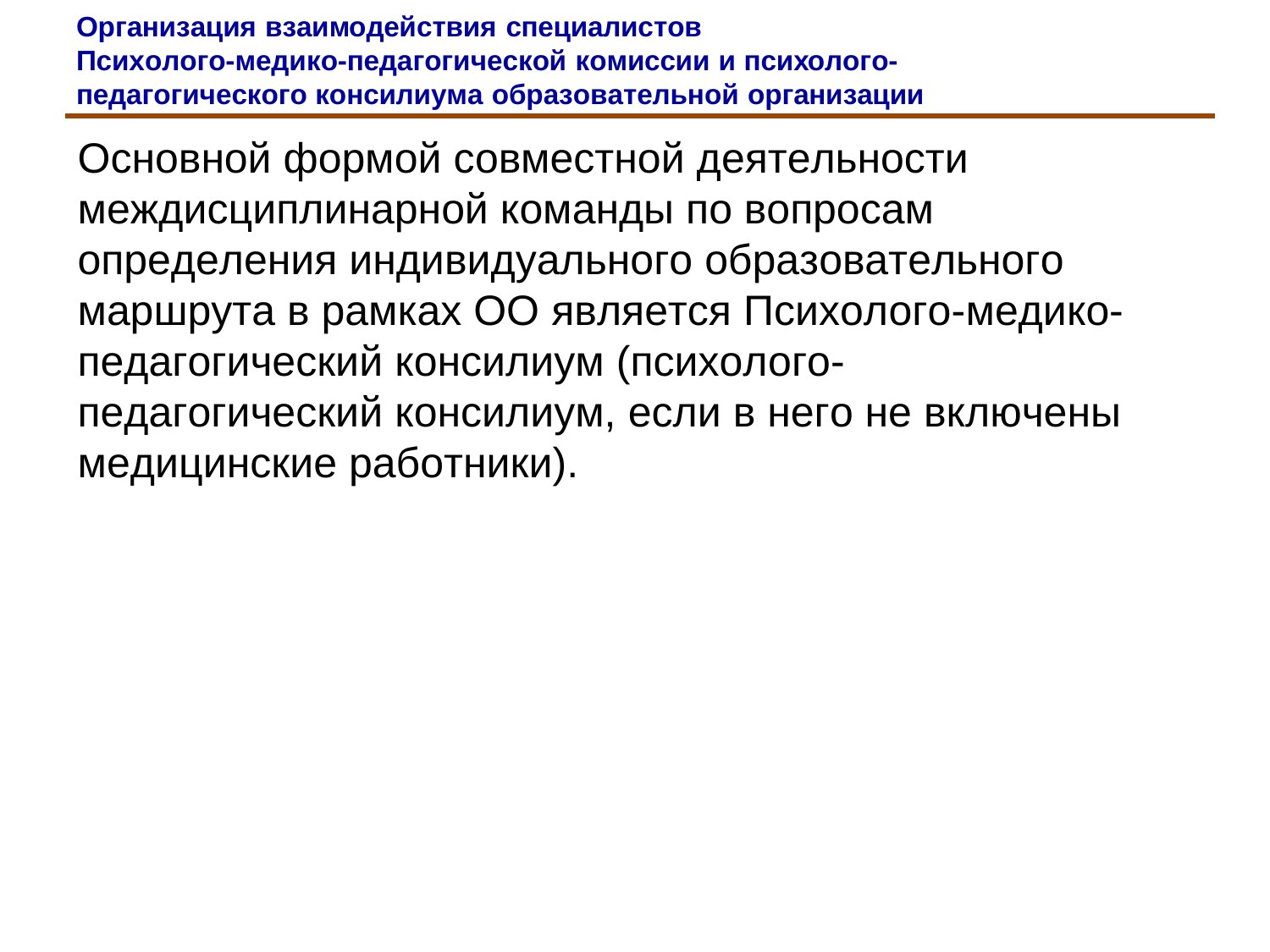

Организация взаимодействия специалистов
Психолого-медико-педагогической комиссии и психолого-педагогического консилиума образовательной организации
Основной формой совместной деятельности междисциплинарной команды по вопросам определения индивидуального образовательного маршрута в рамках ОО является Психолого-медико- педагогический консилиум (психолого-педагогический консилиум, если в него не включены медицинские работники).